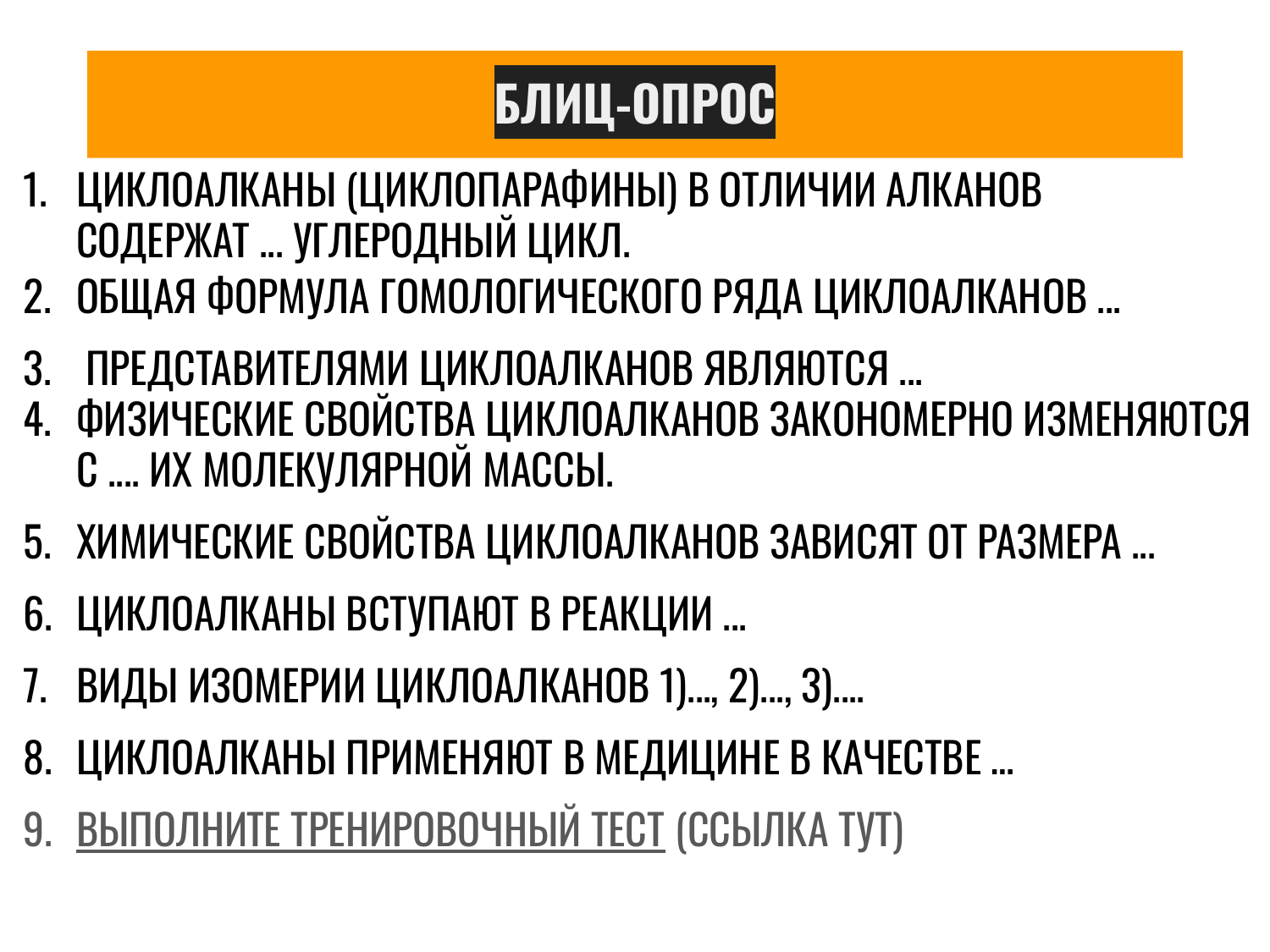

# БЛИЦ-ОПРОС
ЦИКЛОАЛКАНЫ (ЦИКЛОПАРАФИНЫ) В ОТЛИЧИИ АЛКАНОВ СОДЕРЖАТ ... УГЛЕРОДНЫЙ ЦИКЛ.
ОБЩАЯ ФОРМУЛА ГОМОЛОГИЧЕСКОГО РЯДА ЦИКЛОАЛКАНОВ ...
 ПРЕДСТАВИТЕЛЯМИ ЦИКЛОАЛКАНОВ ЯВЛЯЮТСЯ ...
ФИЗИЧЕСКИЕ СВОЙСТВА ЦИКЛОАЛКАНОВ ЗАКОНОМЕРНО ИЗМЕНЯЮТСЯ С .... ИХ МОЛЕКУЛЯРНОЙ МАССЫ.
ХИМИЧЕСКИЕ СВОЙСТВА ЦИКЛОАЛКАНОВ ЗАВИСЯТ ОТ РАЗМЕРА ...
ЦИКЛОАЛКАНЫ ВСТУПАЮТ В РЕАКЦИИ ...
ВИДЫ ИЗОМЕРИИ ЦИКЛОАЛКАНОВ 1)..., 2)..., 3)....
ЦИКЛОАЛКАНЫ ПРИМЕНЯЮТ В МЕДИЦИНЕ В КАЧЕСТВЕ …
ВЫПОЛНИТЕ ТРЕНИРОВОЧНЫЙ ТЕСТ (ССЫЛКА ТУТ)